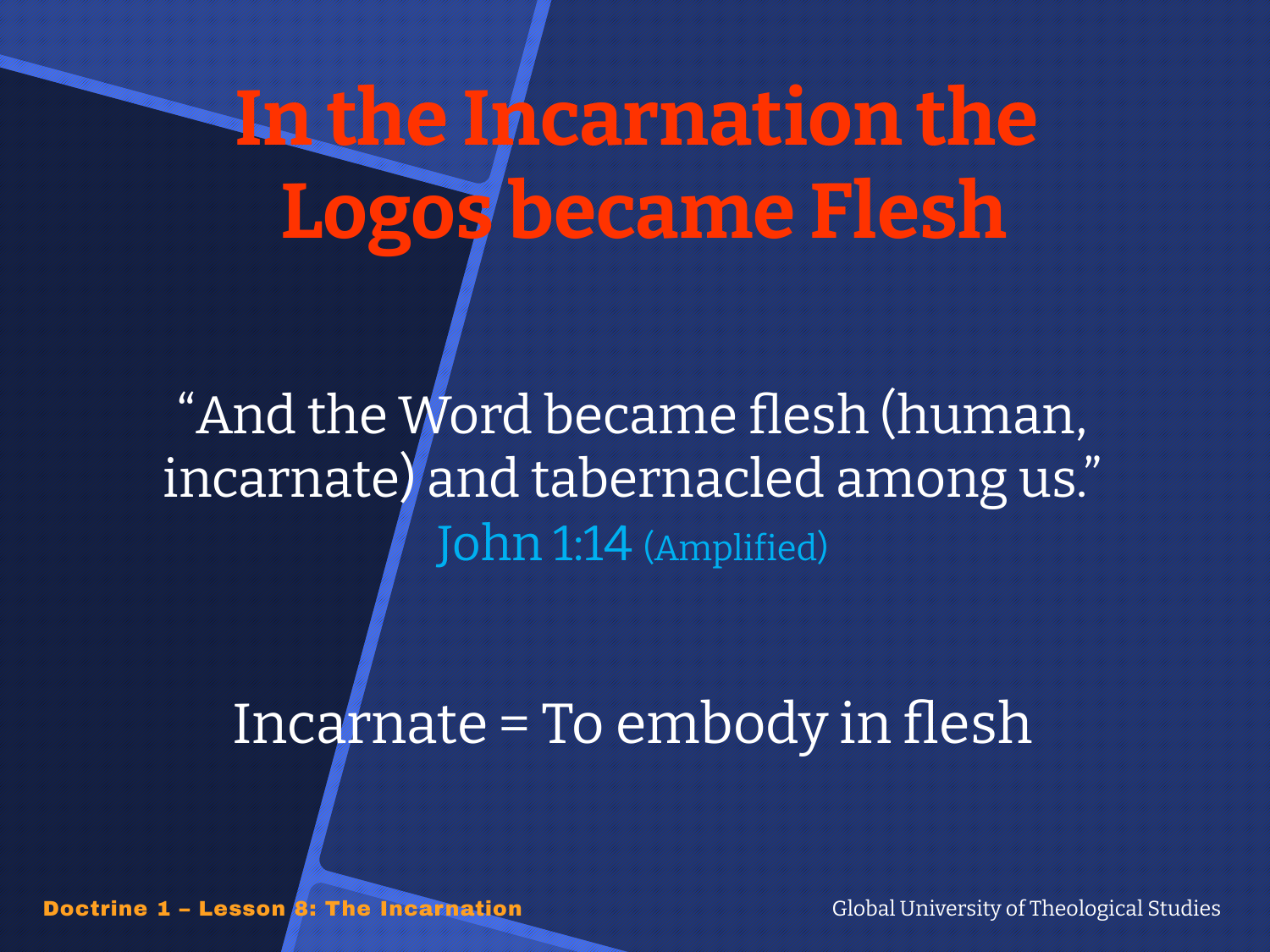

In the Incarnation the
Logos became Flesh
“And the Word became flesh (human, incarnate) and tabernacled among us.”
John 1:14 (Amplified)
Incarnate = To embody in flesh
Doctrine 1 – Lesson 8: The Incarnation                                       Global University of Theological Studies